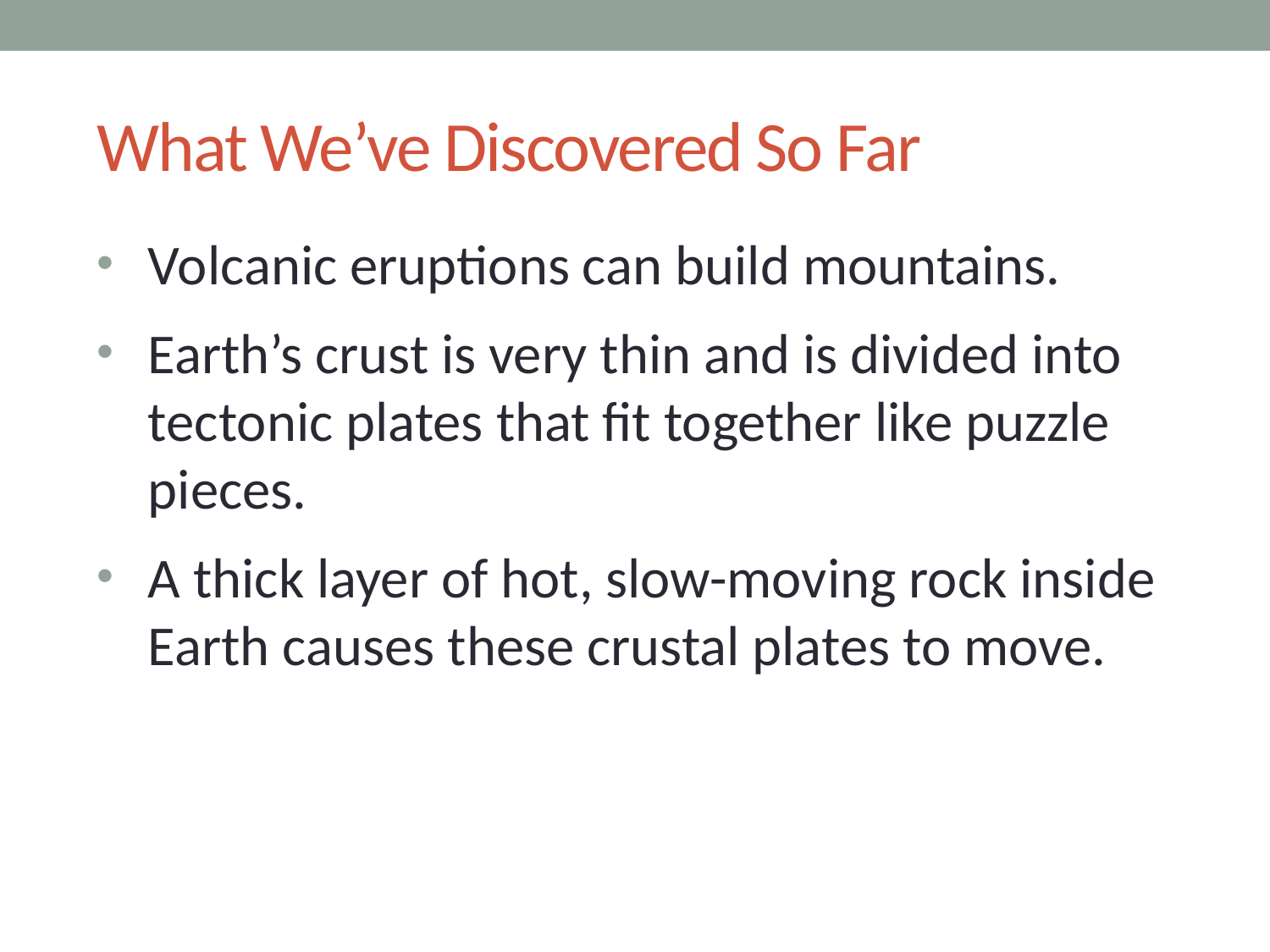

# What We’ve Discovered So Far
Volcanic eruptions can build mountains.
Earth’s crust is very thin and is divided into tectonic plates that fit together like puzzle pieces.
A thick layer of hot, slow-moving rock inside Earth causes these crustal plates to move.